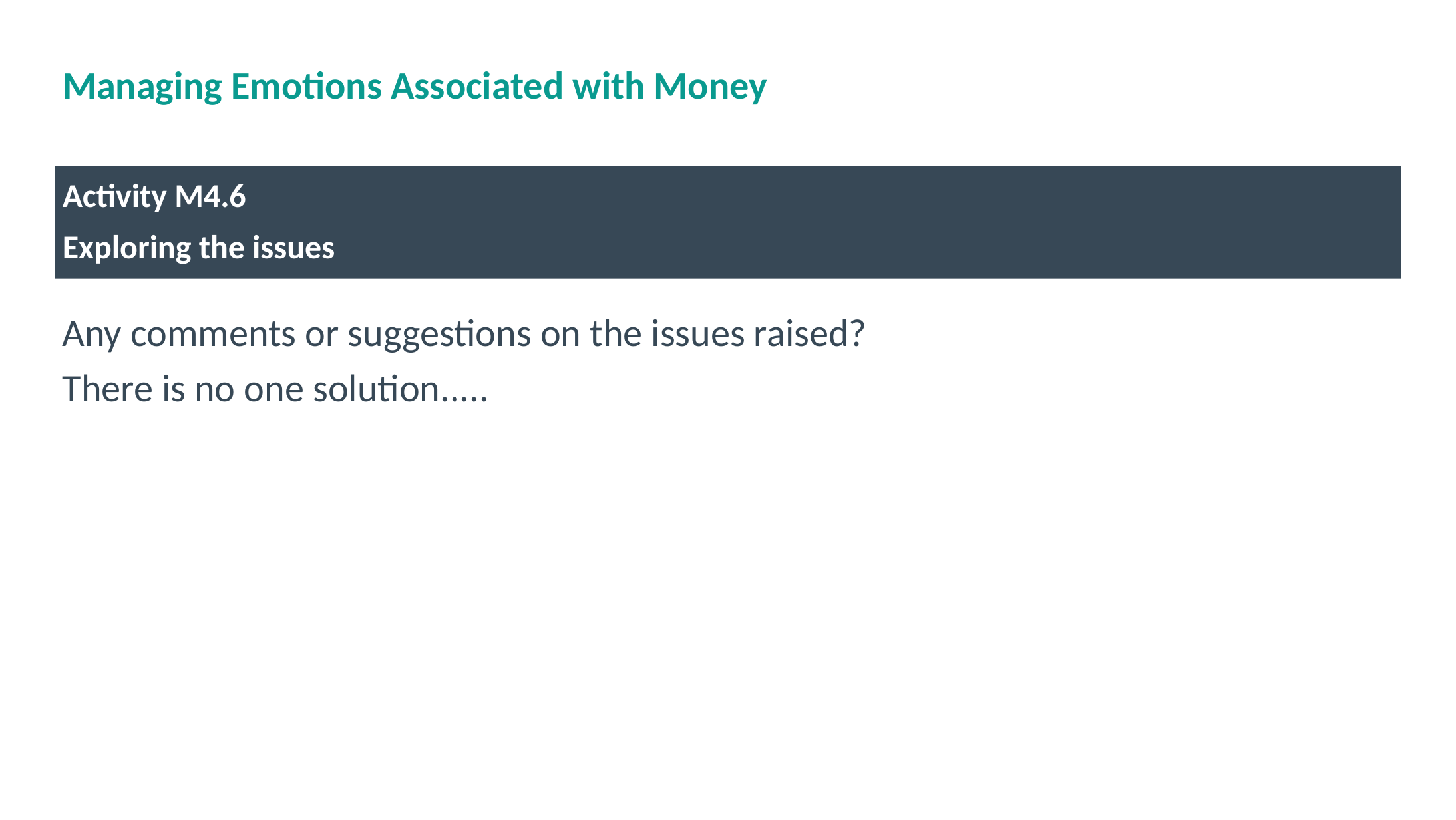

# Managing Emotions Associated with Money
Managing Emotions Associated with Money
Activity M4.6
Exploring the issues

Any comments or suggestions on the issues raised?
There is no one solution.....